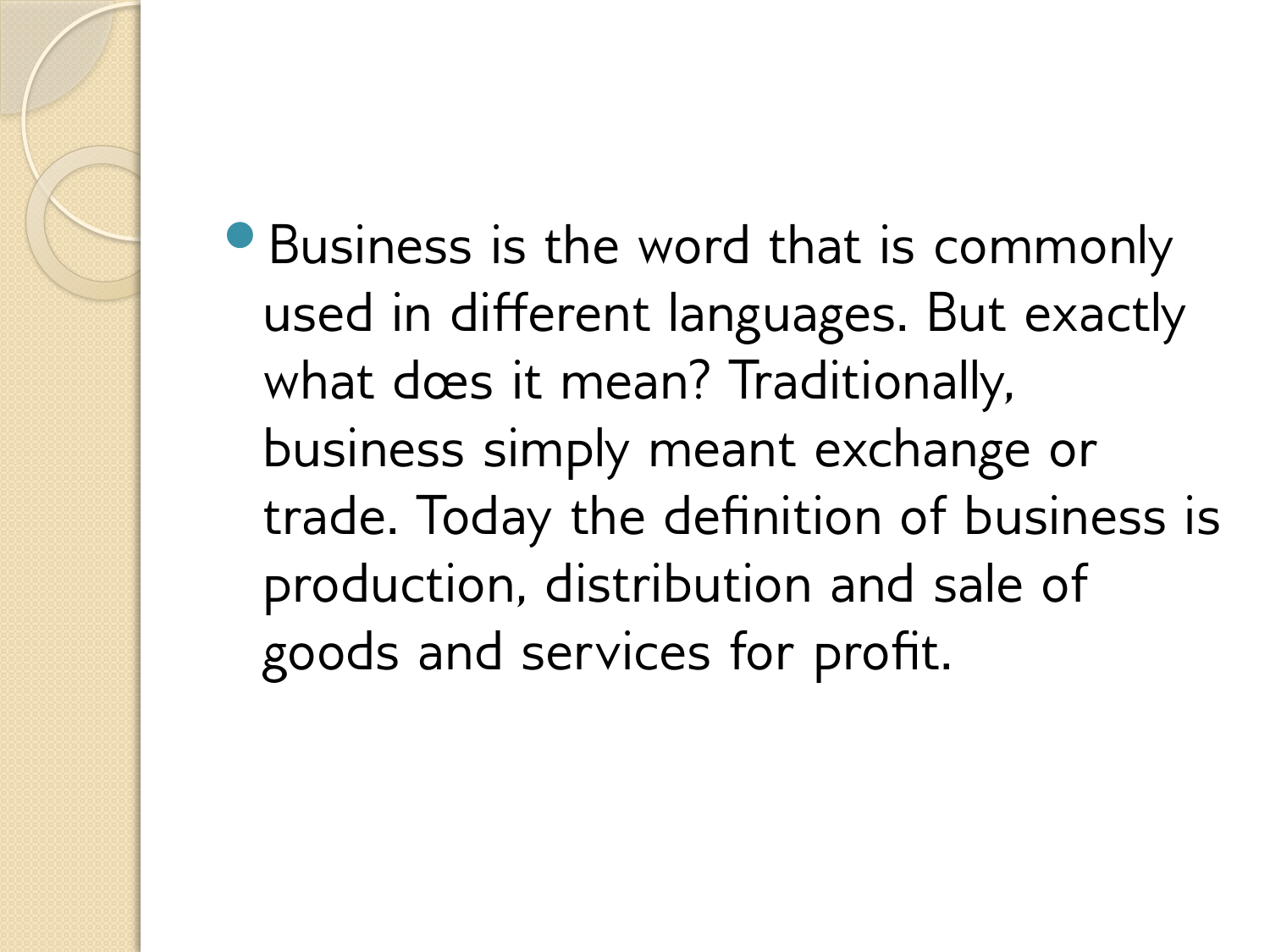

#
Business is the word that is commonly used in different languages. But exactly what does it mean? Traditionally, business simply meant exchange or trade. Today the definition of business is production, distribution and sale of goods and services for profit.